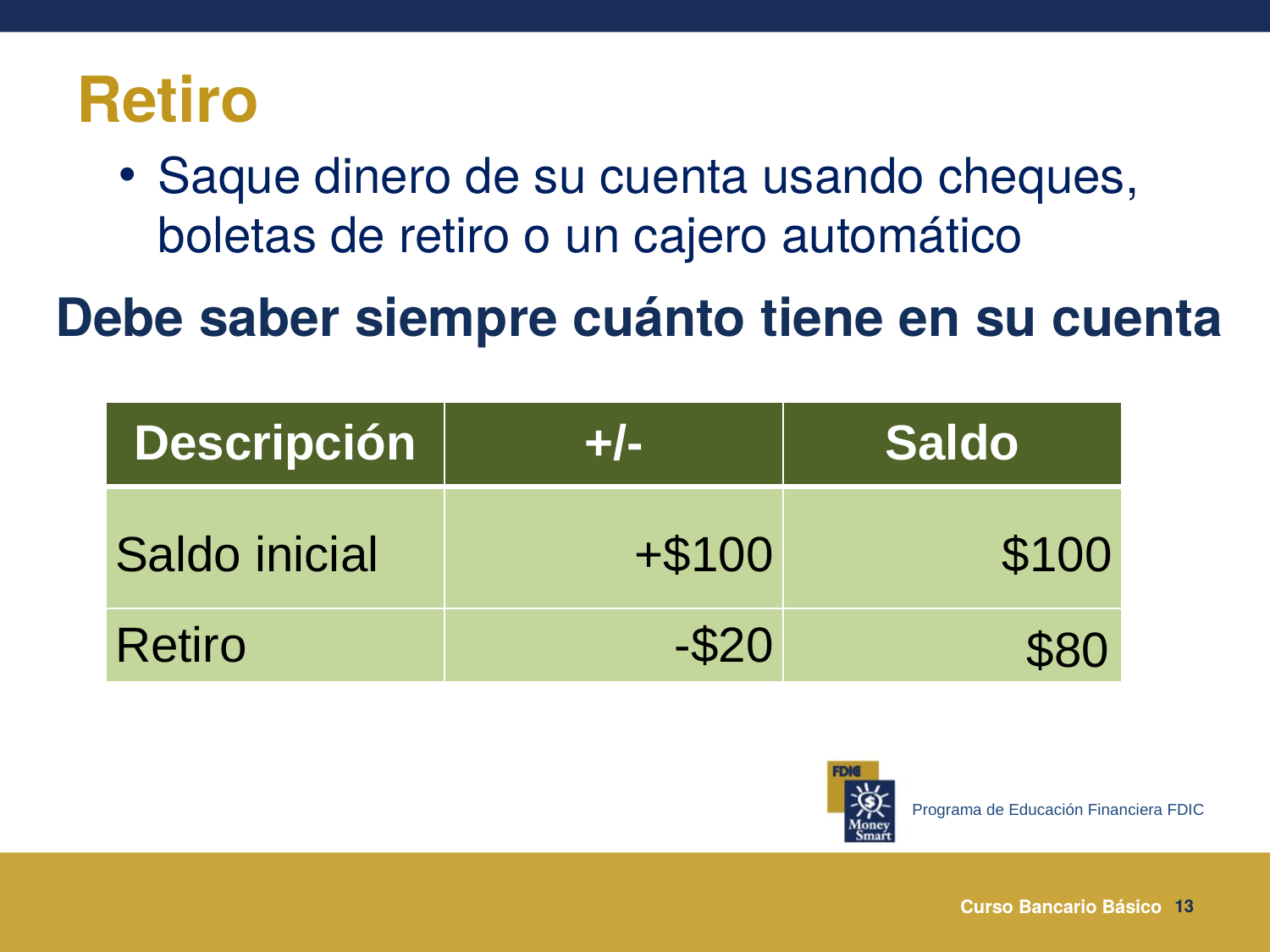

# Retiro
Saque dinero de su cuenta usando cheques, boletas de retiro o un cajero automático
Debe saber siempre cuánto tiene en su cuenta

| Descripción | +/- | Saldo |
| --- | --- | --- |
| Saldo inicial | +$100 | $100 |
| Retiro | -$20 |  |
  $80